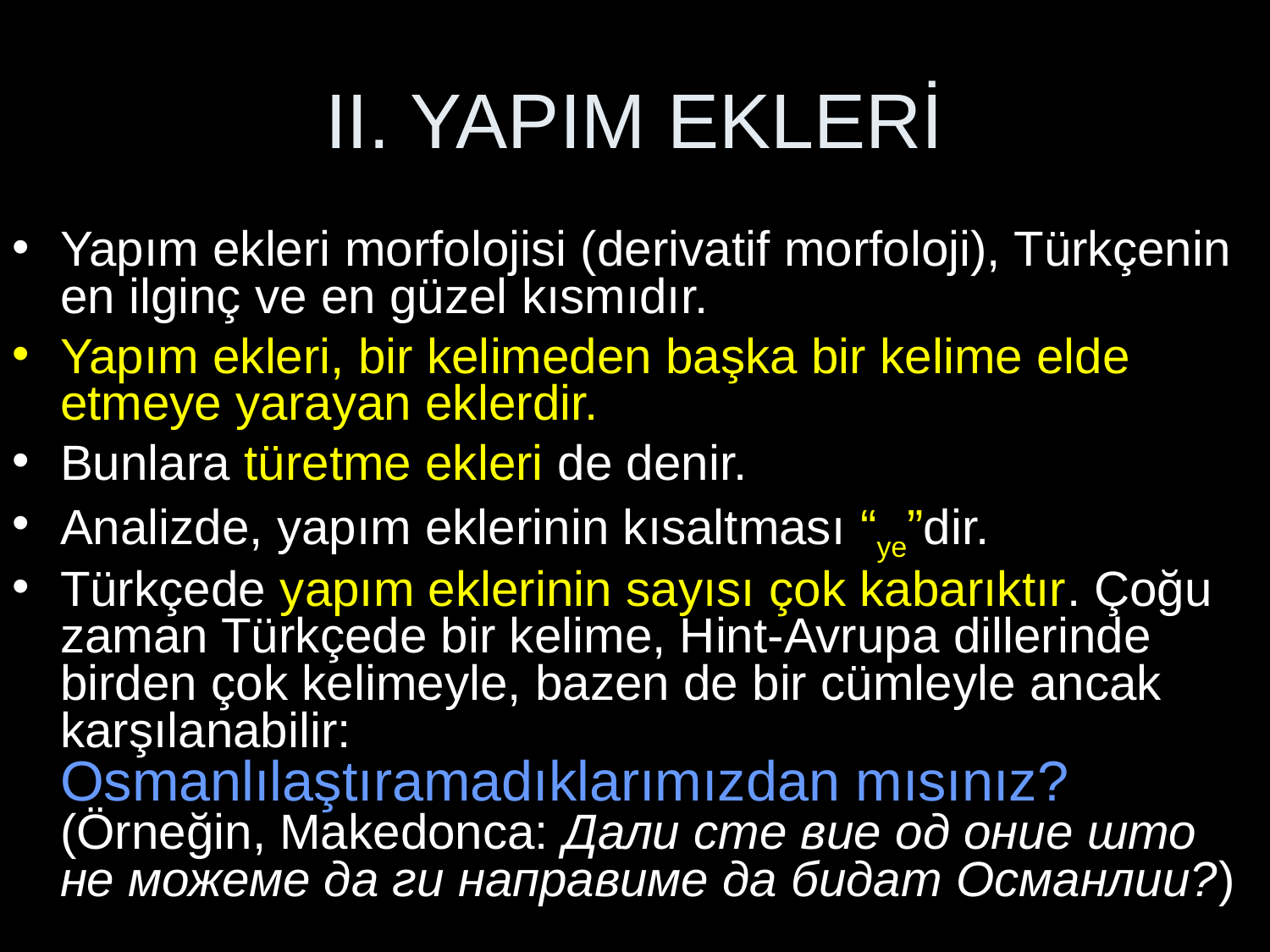

# II. YAPIM EKLERİ
Yapım ekleri morfolojisi (derivatif morfoloji), Türkçenin en ilginç ve en güzel kısmıdır.
Yapım ekleri, bir kelimeden başka bir kelime elde etmeye yarayan eklerdir.
Bunlara türetme ekleri de denir.
Analizde, yapım eklerinin kısaltması “ye”dir.
Türkçede yapım eklerinin sayısı çok kabarıktır. Çoğu zaman Türkçede bir kelime, Hint-Avrupa dillerinde birden çok kelimeyle, bazen de bir cümleyle ancak karşılanabilir:
Osmanlılaştıramadıklarımızdan mısınız?
(Örneğin, Makedonca: Дали сте вие од оние што не можеме да ги направиме да бидат Османлии?)